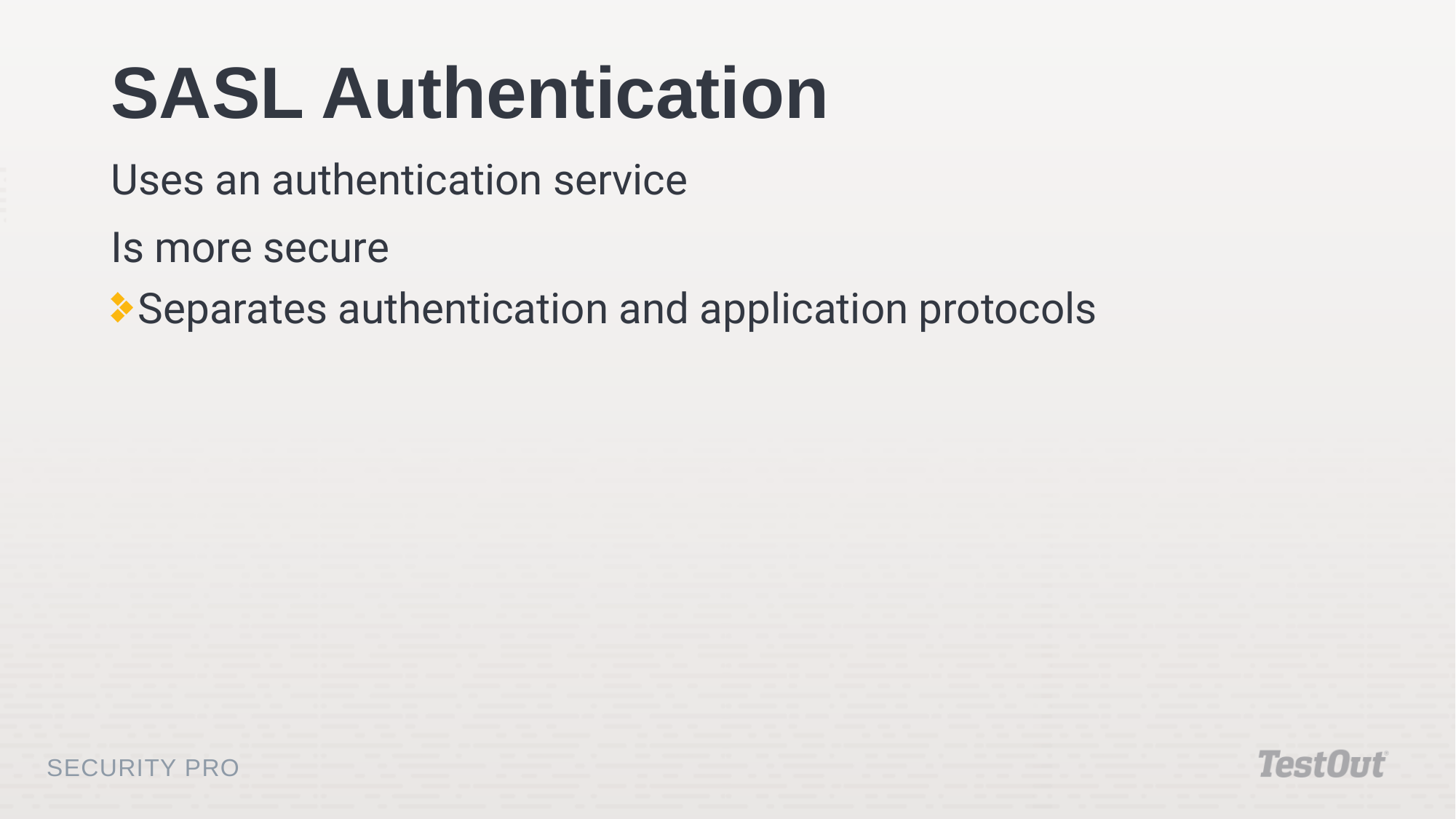

# SASL Authentication
Uses an authentication service
Is more secure
Separates authentication and application protocols
Security Pro